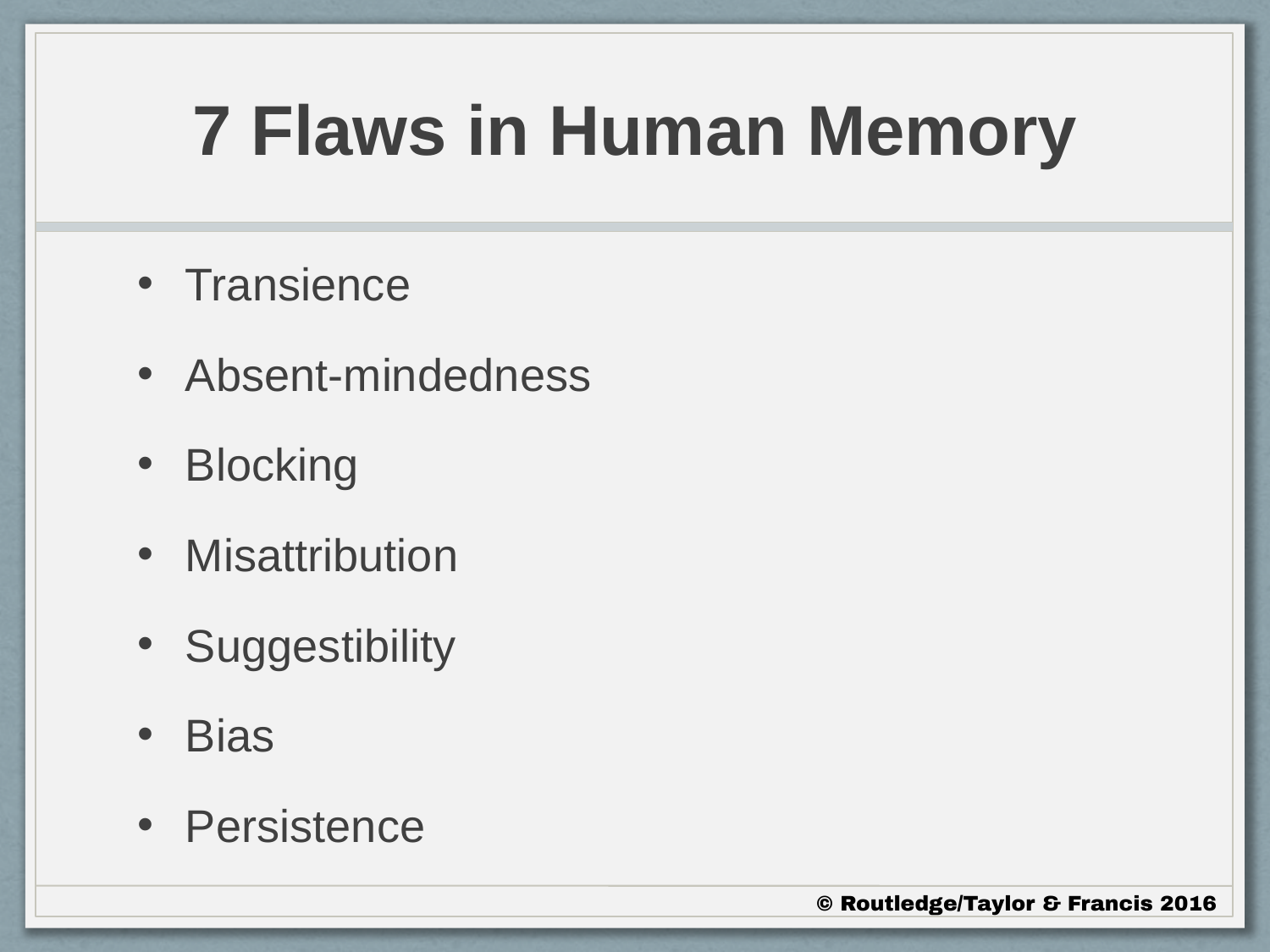

# 7 Flaws in Human Memory
Transience
Absent-mindedness
Blocking
Misattribution
Suggestibility
Bias
Persistence

© Routledge/Taylor & Francis 2016